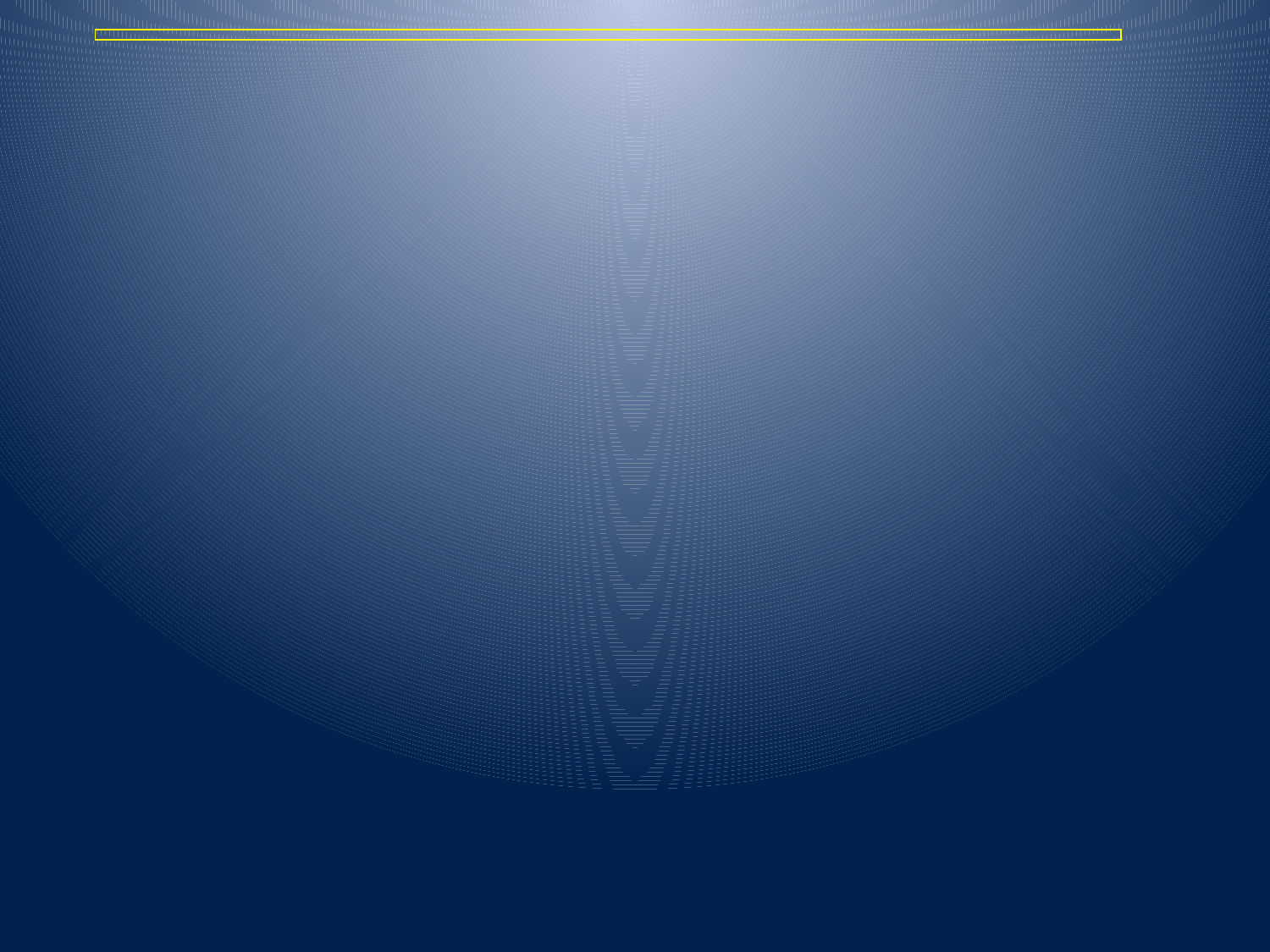

# Особенность ВИЧ заключается в том, что он поселяется в клетках иммунной системы, разрушает иммунитет  и лишает  человека естественной самозащиты.